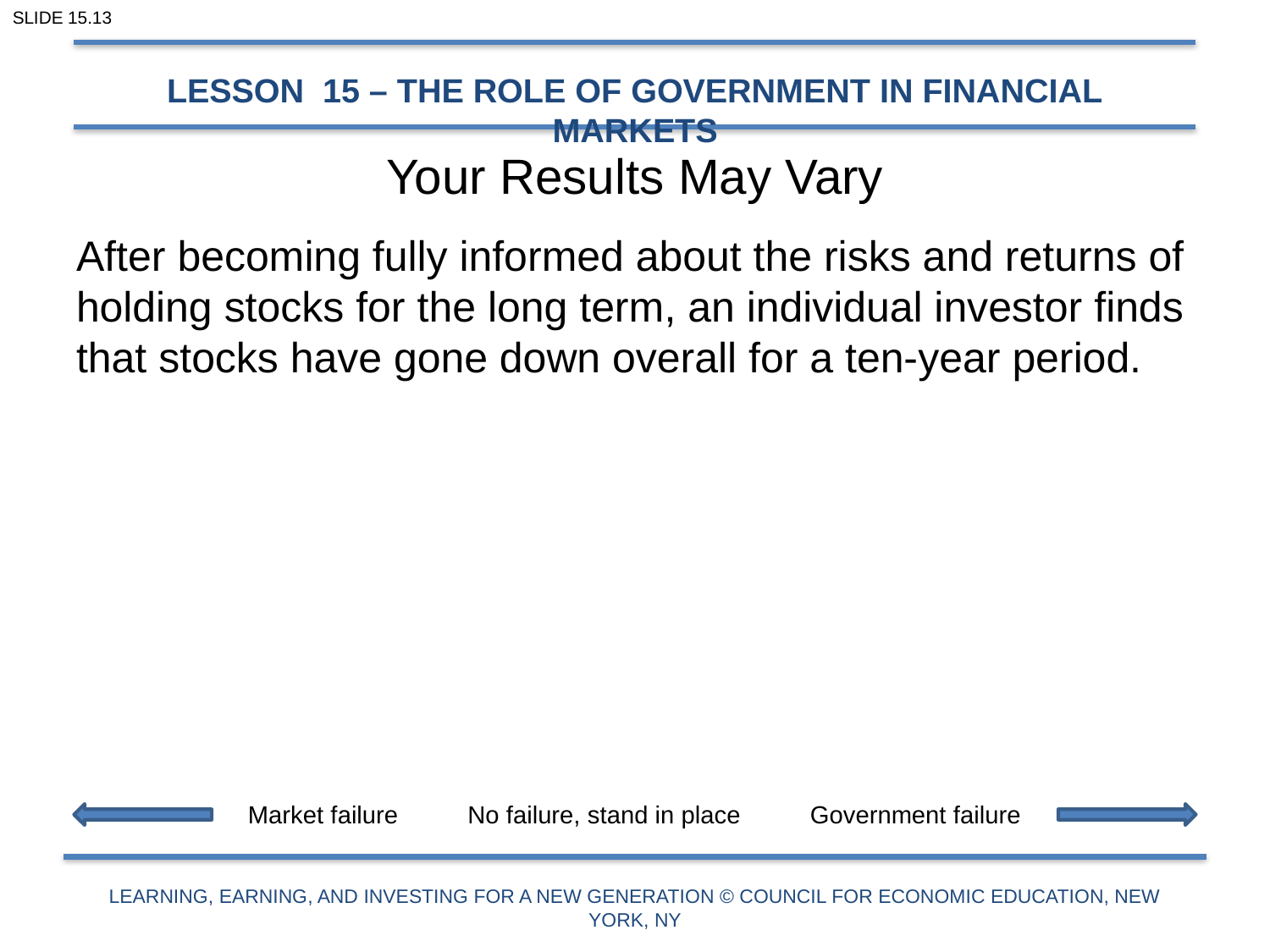

Slide 15.13
Lesson  15 – The Role of Government in Financial Markets
# Your Results May Vary
After becoming fully informed about the risks and returns of holding stocks for the long term, an individual investor finds that stocks have gone down overall for a ten-year period.
Market failure          No failure, stand in place          Government failure